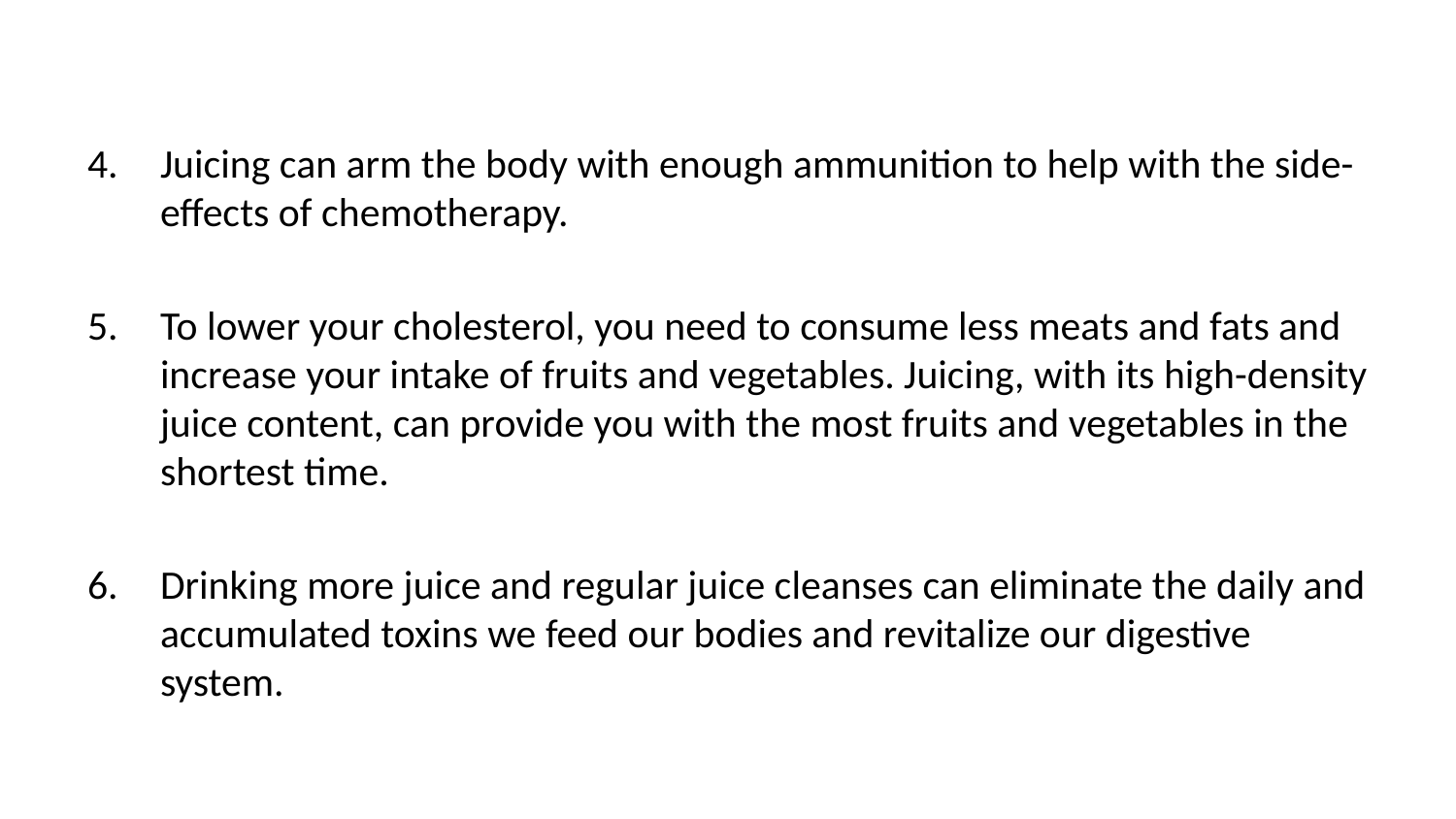

Juicing can arm the body with enough ammunition to help with the side-effects of chemotherapy.

To lower your cholesterol, you need to consume less meats and fats and increase your intake of fruits and vegetables. Juicing, with its high-density juice content, can provide you with the most fruits and vegetables in the shortest time.

Drinking more juice and regular juice cleanses can eliminate the daily and accumulated toxins we feed our bodies and revitalize our digestive system.